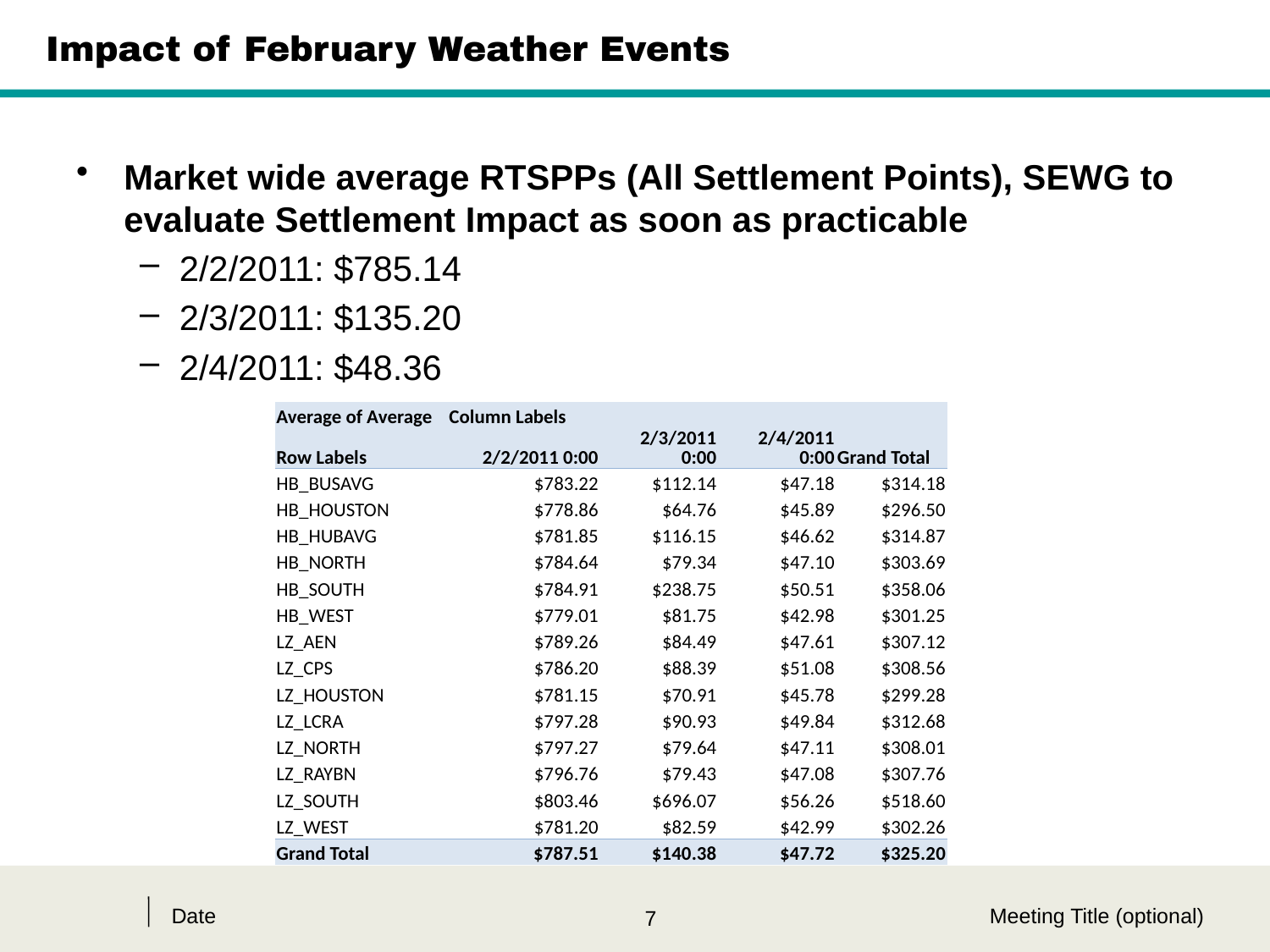

# Impact of February Weather Events
Market wide average RTSPPs (All Settlement Points), SEWG to evaluate Settlement Impact as soon as practicable
2/2/2011: $785.14
2/3/2011: $135.20
2/4/2011: $48.36

| Average of Average | Column Labels |  |  |  |
| --- | --- | --- | --- | --- |
| Row Labels | 2/2/2011 0:00 | 2/3/2011 0:00 | 2/4/2011 0:00 | Grand Total |
| HB\_BUSAVG | $783.22 | $112.14 | $47.18 | $314.18 |
| HB\_HOUSTON | $778.86 | $64.76 | $45.89 | $296.50 |
| HB\_HUBAVG | $781.85 | $116.15 | $46.62 | $314.87 |
| HB\_NORTH | $784.64 | $79.34 | $47.10 | $303.69 |
| HB\_SOUTH | $784.91 | $238.75 | $50.51 | $358.06 |
| HB\_WEST | $779.01 | $81.75 | $42.98 | $301.25 |
| LZ\_AEN | $789.26 | $84.49 | $47.61 | $307.12 |
| LZ\_CPS | $786.20 | $88.39 | $51.08 | $308.56 |
| LZ\_HOUSTON | $781.15 | $70.91 | $45.78 | $299.28 |
| LZ\_LCRA | $797.28 | $90.93 | $49.84 | $312.68 |
| LZ\_NORTH | $797.27 | $79.64 | $47.11 | $308.01 |
| LZ\_RAYBN | $796.76 | $79.43 | $47.08 | $307.76 |
| LZ\_SOUTH | $803.46 | $696.07 | $56.26 | $518.60 |
| LZ\_WEST | $781.20 | $82.59 | $42.99 | $302.26 |
| Grand Total | $787.51 | $140.38 | $47.72 | $325.20 |
Date
Meeting Title (optional)